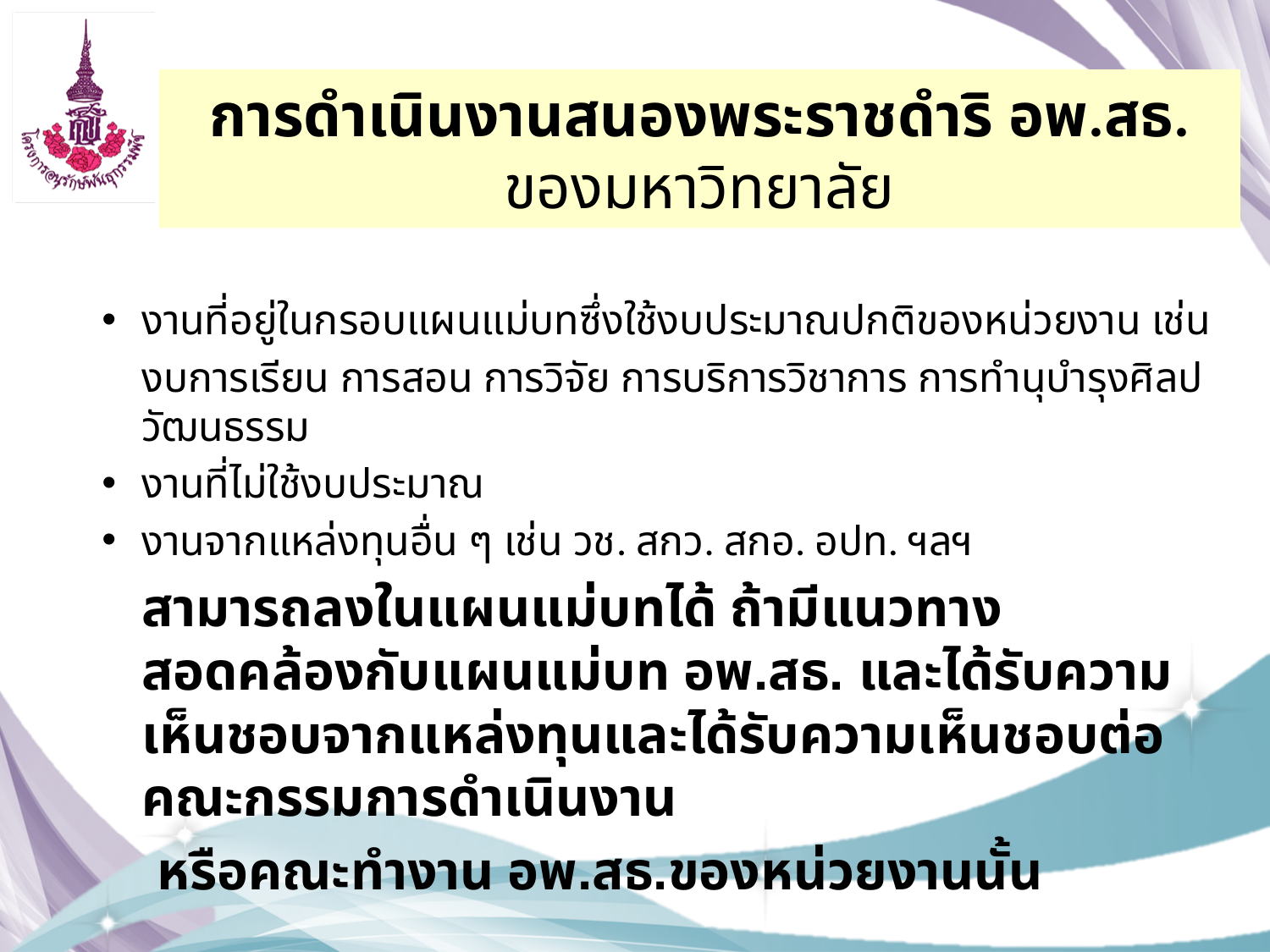

# การดำเนินงานสนองพระราชดำริ อพ.สธ. ของมหาวิทยาลัย
งานที่อยู่ในกรอบแผนแม่บทซึ่งใช้งบประมาณปกติของหน่วยงาน เช่น
	งบการเรียน การสอน การวิจัย การบริการวิชาการ การทำนุบำรุงศิลปวัฒนธรรม
งานที่ไม่ใช้งบประมาณ
งานจากแหล่งทุนอื่น ๆ เช่น วช. สกว. สกอ. อปท. ฯลฯ
		สามารถลงในแผนแม่บทได้ ถ้ามีแนวทางสอดคล้องกับแผนแม่บท อพ.สธ. และได้รับความเห็นชอบจากแหล่งทุนและได้รับความเห็นชอบต่อคณะกรรมการดำเนินงาน
    หรือคณะทำงาน อพ.สธ.ของหน่วยงานนั้น